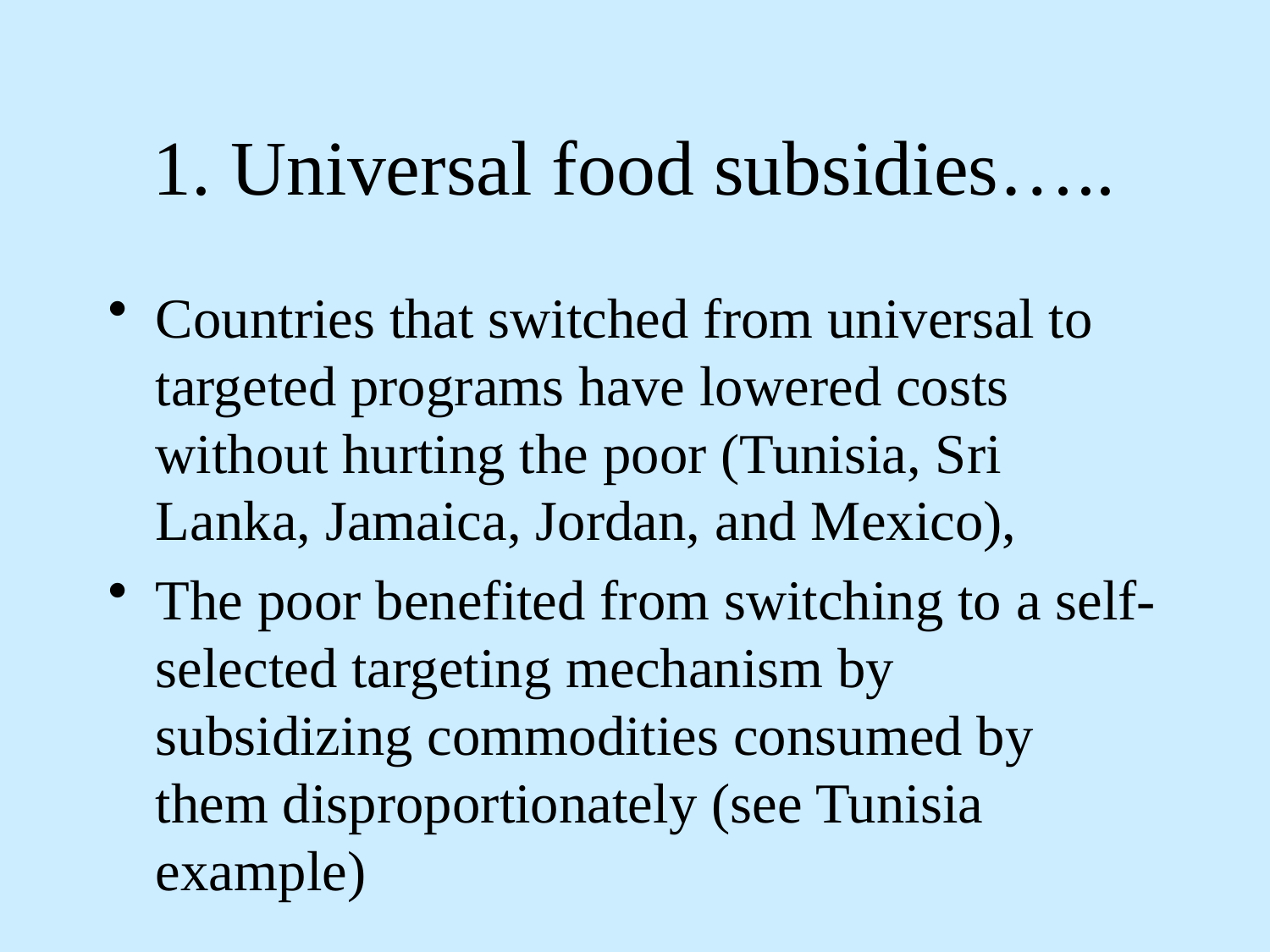

# 1. Universal food subsidies…..
Countries that switched from universal to targeted programs have lowered costs without hurting the poor (Tunisia, Sri Lanka, Jamaica, Jordan, and Mexico),
The poor benefited from switching to a self-selected targeting mechanism by subsidizing commodities consumed by them disproportionately (see Tunisia example)